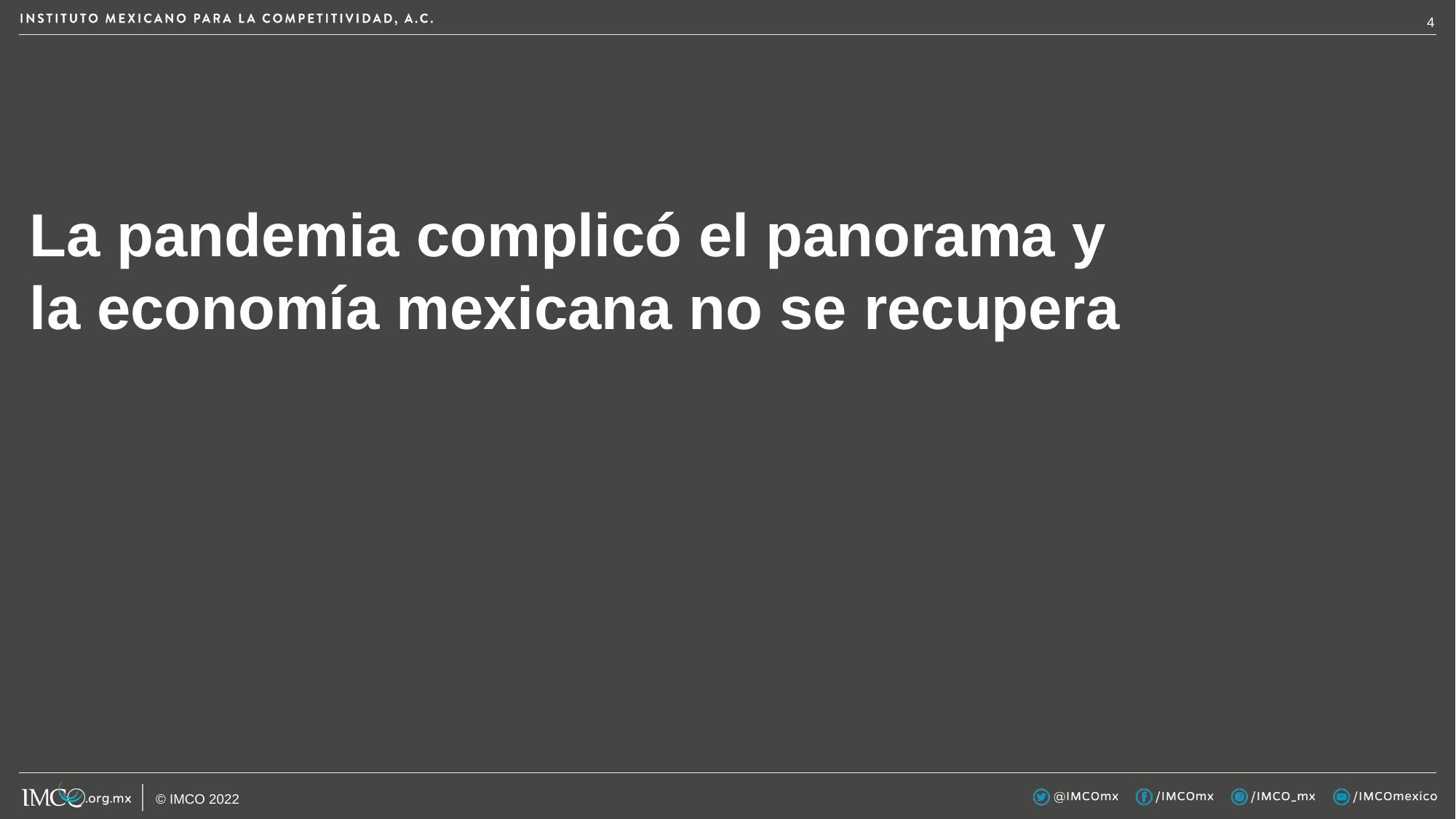

4
# La pandemia complicó el panorama y la economía mexicana no se recupera